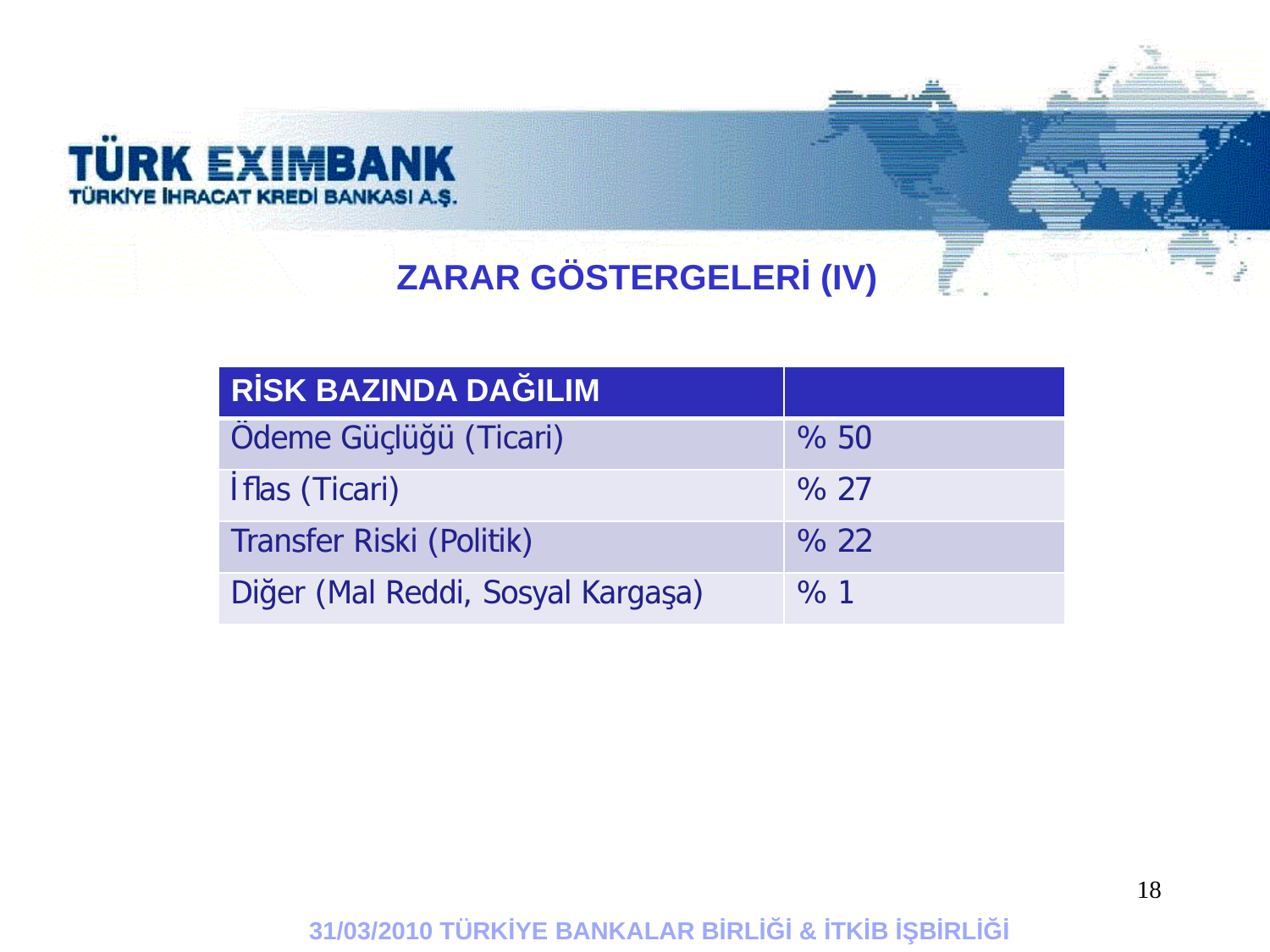

ZARAR GÖSTERGELERİ (IV)
| RİSK BAZINDA DAĞILIM |  |
| --- | --- |
| Ödeme Güçlüğü (Ticari) | % 50 |
| İflas (Ticari) | % 27 |
| Transfer Riski (Politik) | % 22 |
| Diğer (Mal Reddi, Sosyal Kargaşa) | % 1 |
18
31/03/2010 TÜRKİYE BANKALAR BİRLİĞİ & İTKİB İŞBİRLİĞİ